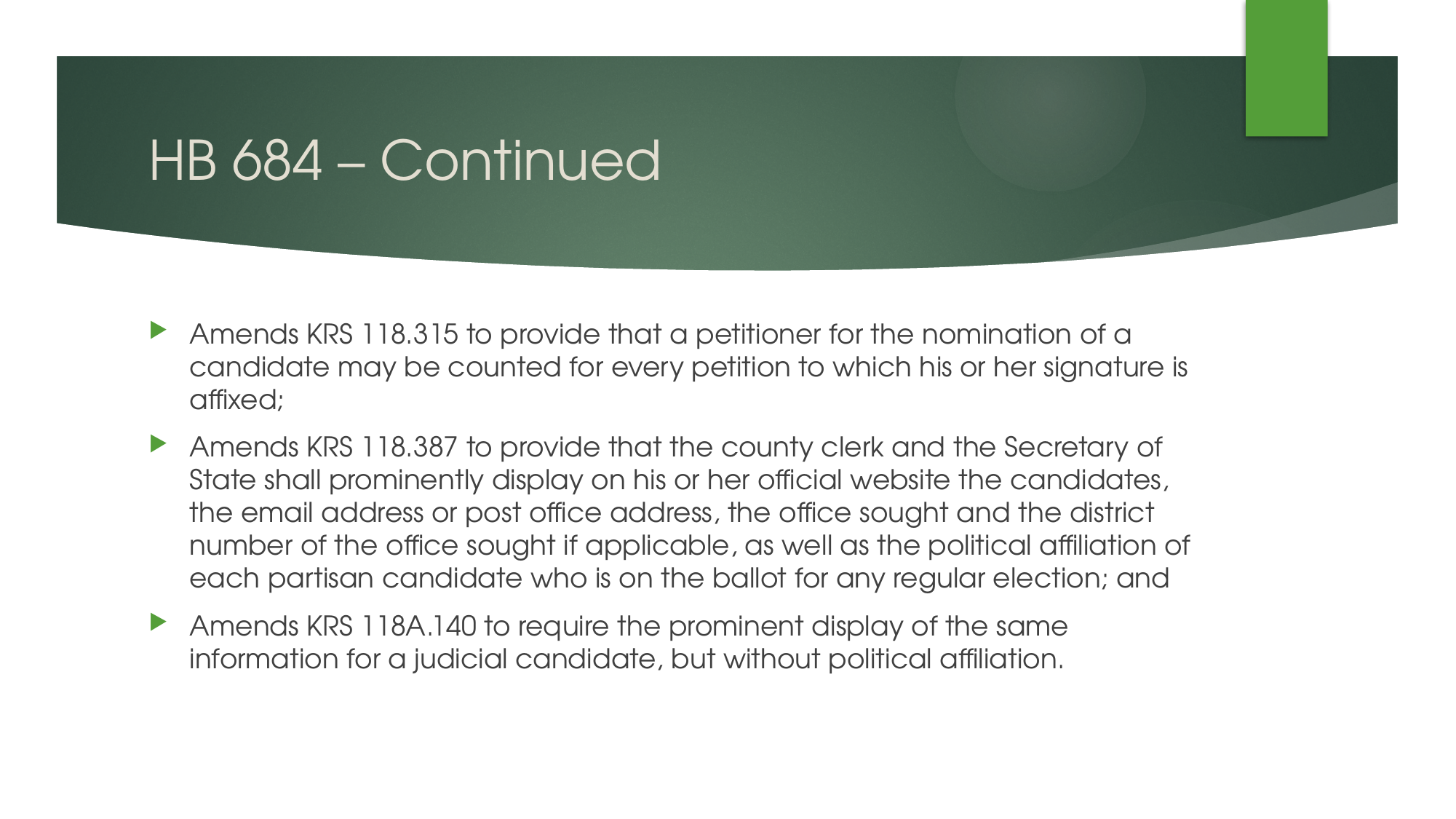

# HB 684 – Continued
Amends KRS 118.315 to provide that a petitioner for the nomination of a candidate may be counted for every petition to which his or her signature is affixed;
Amends KRS 118.387 to provide that the county clerk and the Secretary of State shall prominently display on his or her official website the candidates, the email address or post office address, the office sought and the district number of the office sought if applicable, as well as the political affiliation of each partisan candidate who is on the ballot for any regular election; and
Amends KRS 118A.140 to require the prominent display of the same information for a judicial candidate, but without political affiliation.